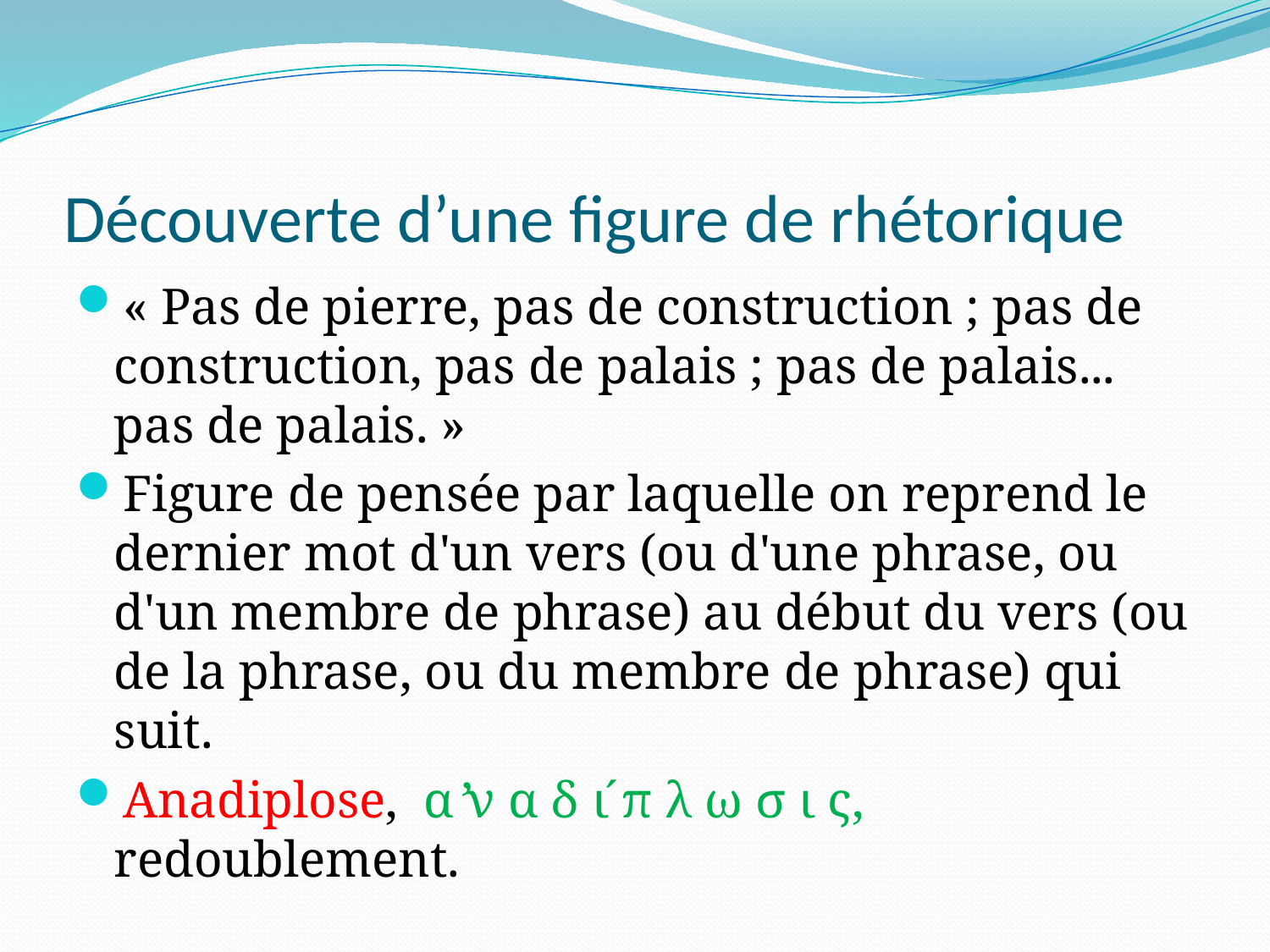

# Découverte d’une figure de rhétorique
« Pas de pierre, pas de construction ; pas de construction, pas de palais ; pas de palais... pas de palais. »
Figure de pensée par laquelle on reprend le dernier mot d'un vers (ou d'une phrase, ou d'un membre de phrase) au début du vers (ou de la phrase, ou du membre de phrase) qui suit.
Anadiplose,  α ̓ν α δ ι ́π λ ω σ ι ς, redoublement.